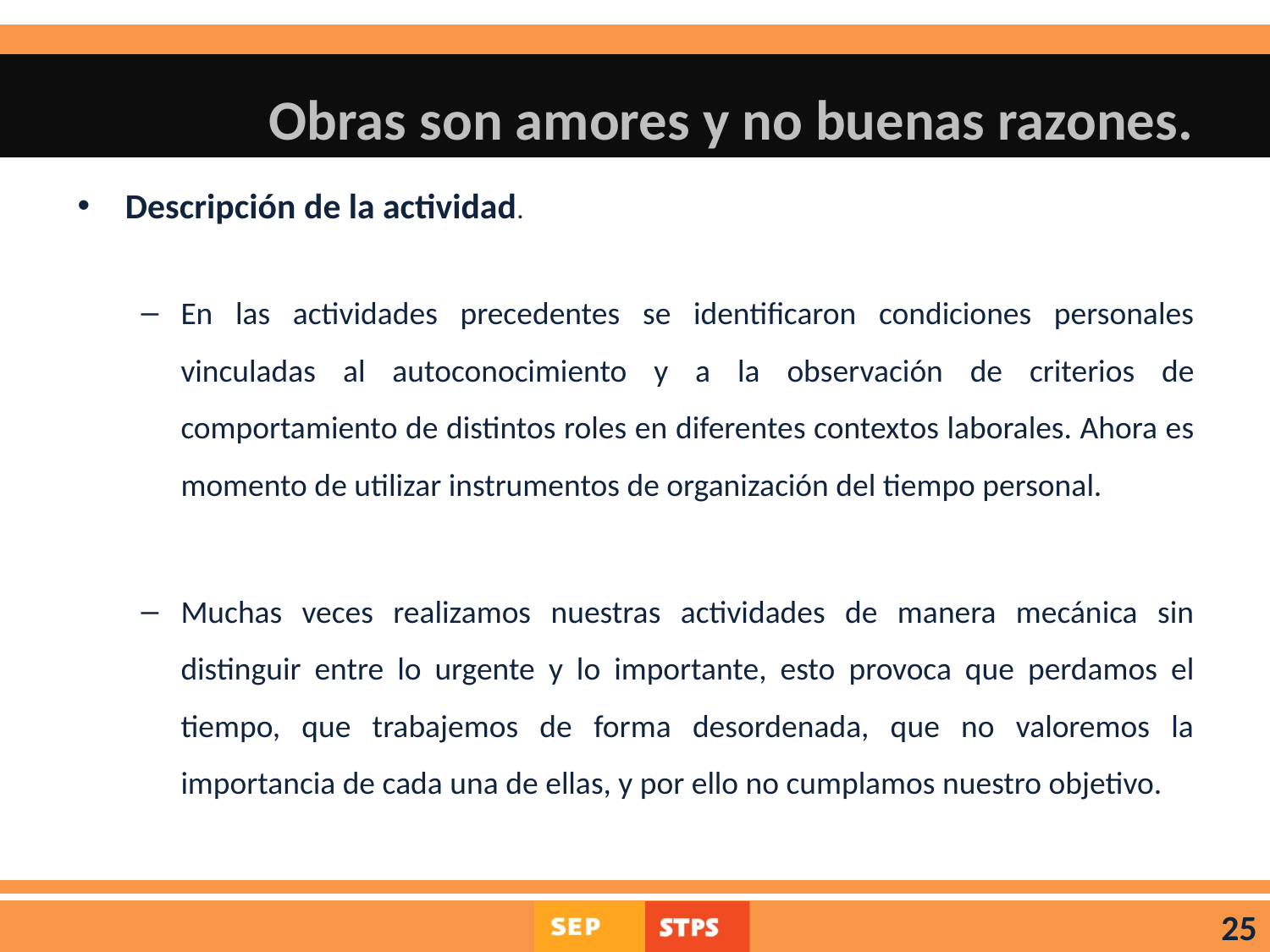

# Obras son amores y no buenas razones.
Descripción de la actividad.

En las actividades precedentes se identificaron condiciones personales vinculadas al autoconocimiento y a la observación de criterios de comportamiento de distintos roles en diferentes contextos laborales. Ahora es momento de utilizar instrumentos de organización del tiempo personal.

Muchas veces realizamos nuestras actividades de manera mecánica sin distinguir entre lo urgente y lo importante, esto provoca que perdamos el tiempo, que trabajemos de forma desordenada, que no valoremos la importancia de cada una de ellas, y por ello no cumplamos nuestro objetivo.
25